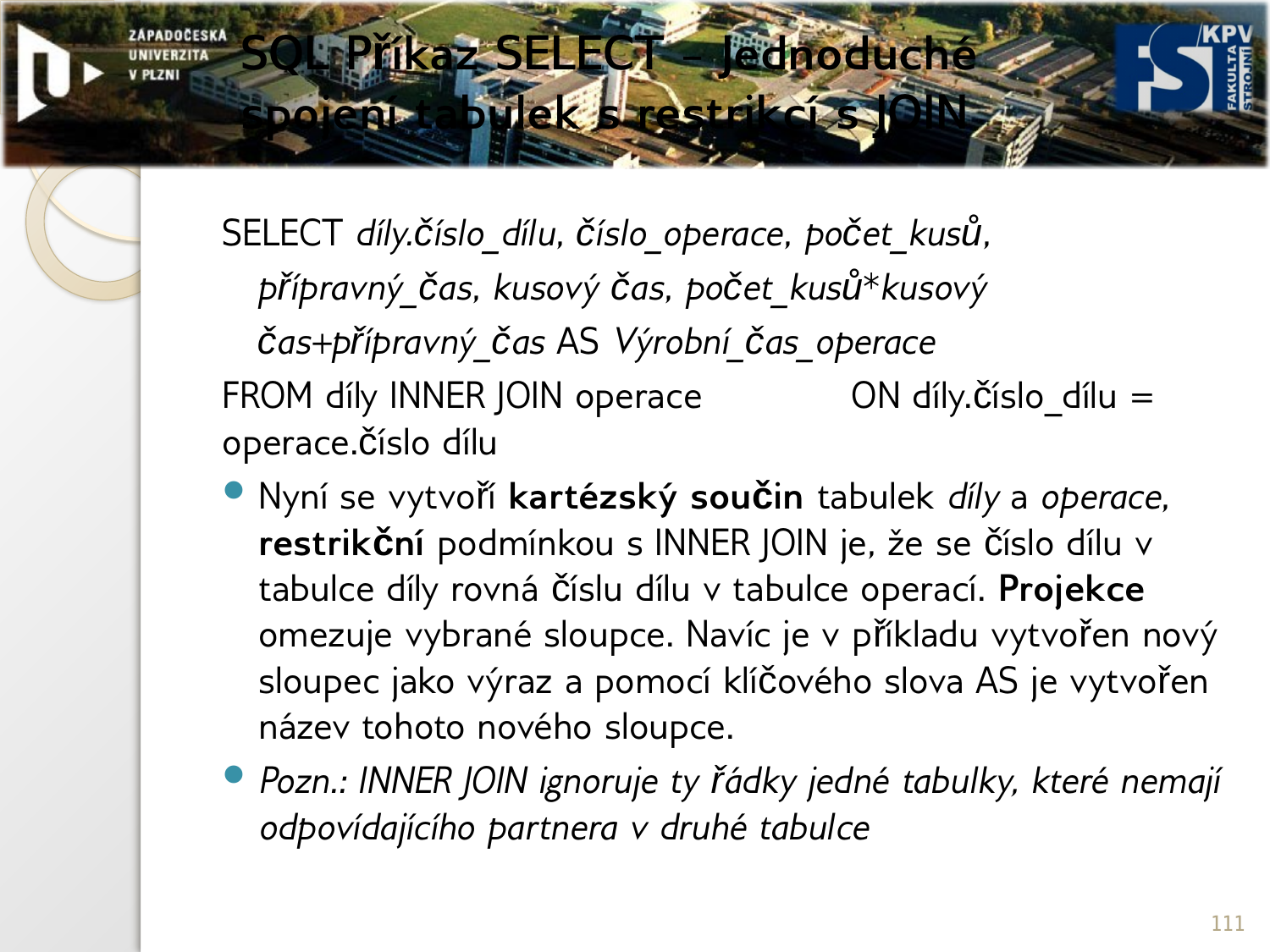

# SQL Příkaz SELECT – Jednoduché spojení tabulek s restrikcí s JOIN
SELECT díly.číslo_dílu, číslo_operace, počet_kusů,
	   přípravný_čas, kusový čas, počet_kusů*kusový
	   čas+přípravný_čas AS Výrobní_čas_operace
	FROM díly INNER JOIN operace 				 	   ON díly.číslo_dílu = operace.číslo dílu
Nyní se vytvoří kartézský součin tabulek díly a operace, restrikční podmínkou s INNER JOIN je, že se číslo dílu v tabulce díly rovná číslu dílu v tabulce operací. Projekce omezuje vybrané sloupce. Navíc je v příkladu vytvořen nový sloupec jako výraz a pomocí klíčového slova AS je vytvořen název tohoto nového sloupce.
Pozn.: INNER JOIN ignoruje ty řádky jedné tabulky, které nemají odpovídajícího partnera v druhé tabulce
111